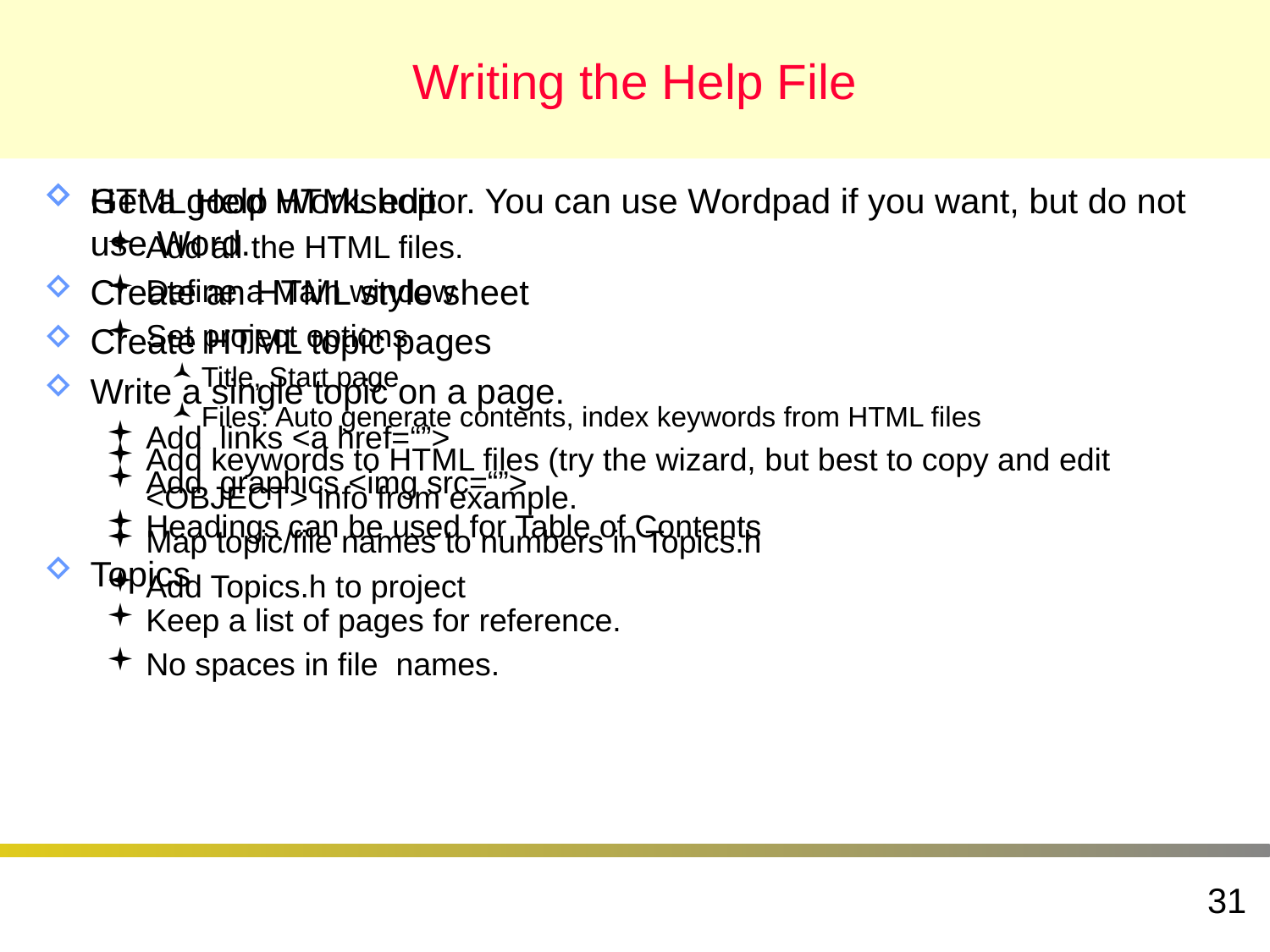

# Writing the Help File
Get a good HTML editor. You can use Wordpad if you want, but do not use Word.
Create an HTML style sheet
Create HTML topic pages
Write a single topic on a page.
Add  links <a href=“”>
Add  graphics <img src=“”>
Headings can be used for Table of Contents
Topics
Keep a list of pages for reference.
No spaces in file  names.
HTML Help Workshop
Add all the HTML files.
Define a Main window
Set project options
Title, Start page
Files: Auto generate contents, index keywords from HTML files
Add keywords to HTML files (try the wizard, but best to copy and edit <OBJECT> info from example.
Map topic/file names to numbers in Topics.h
Add Topics.h to project
31